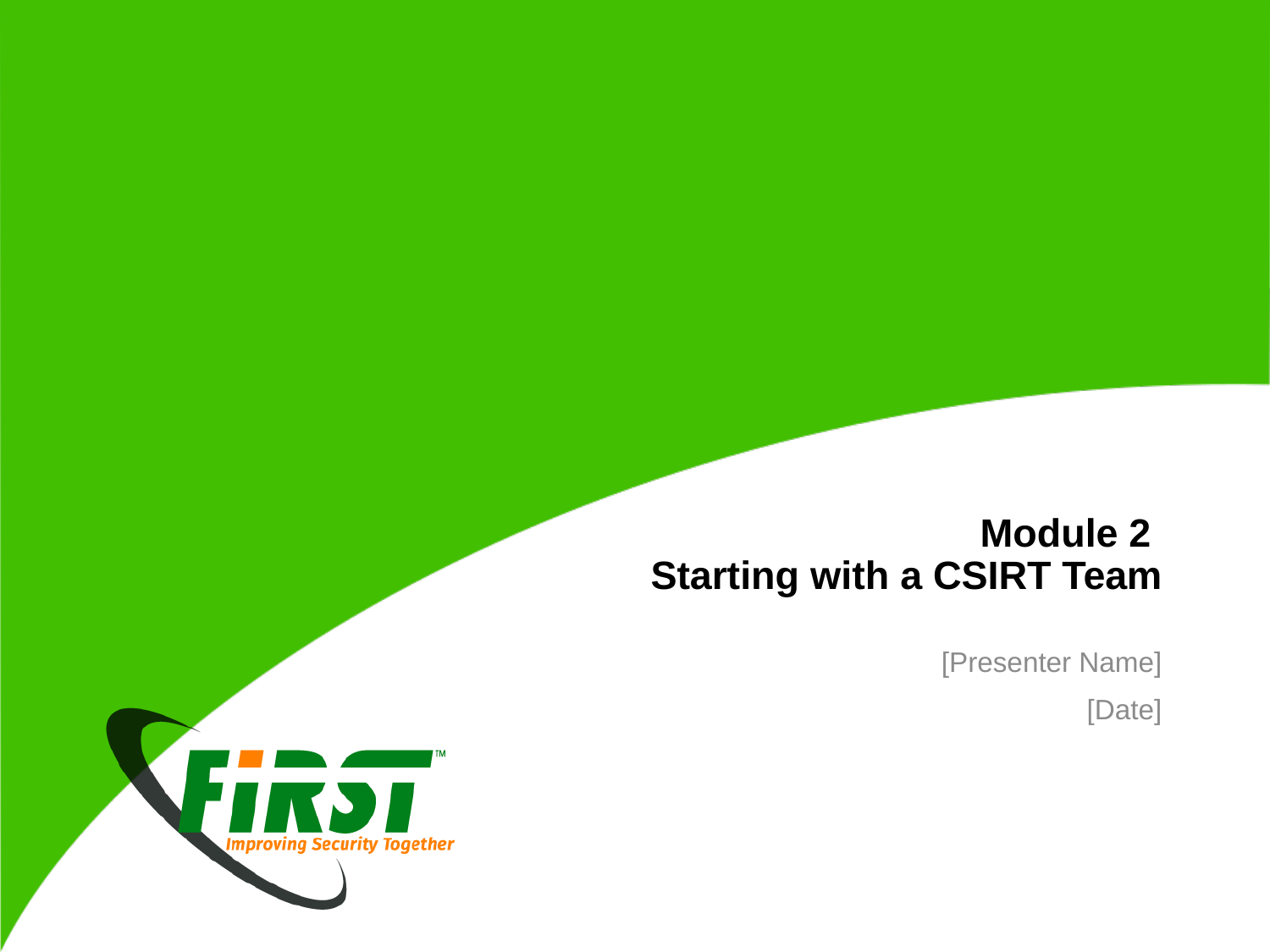

# Module 2 Starting with a CSIRT Team
[Presenter Name]
[Date]